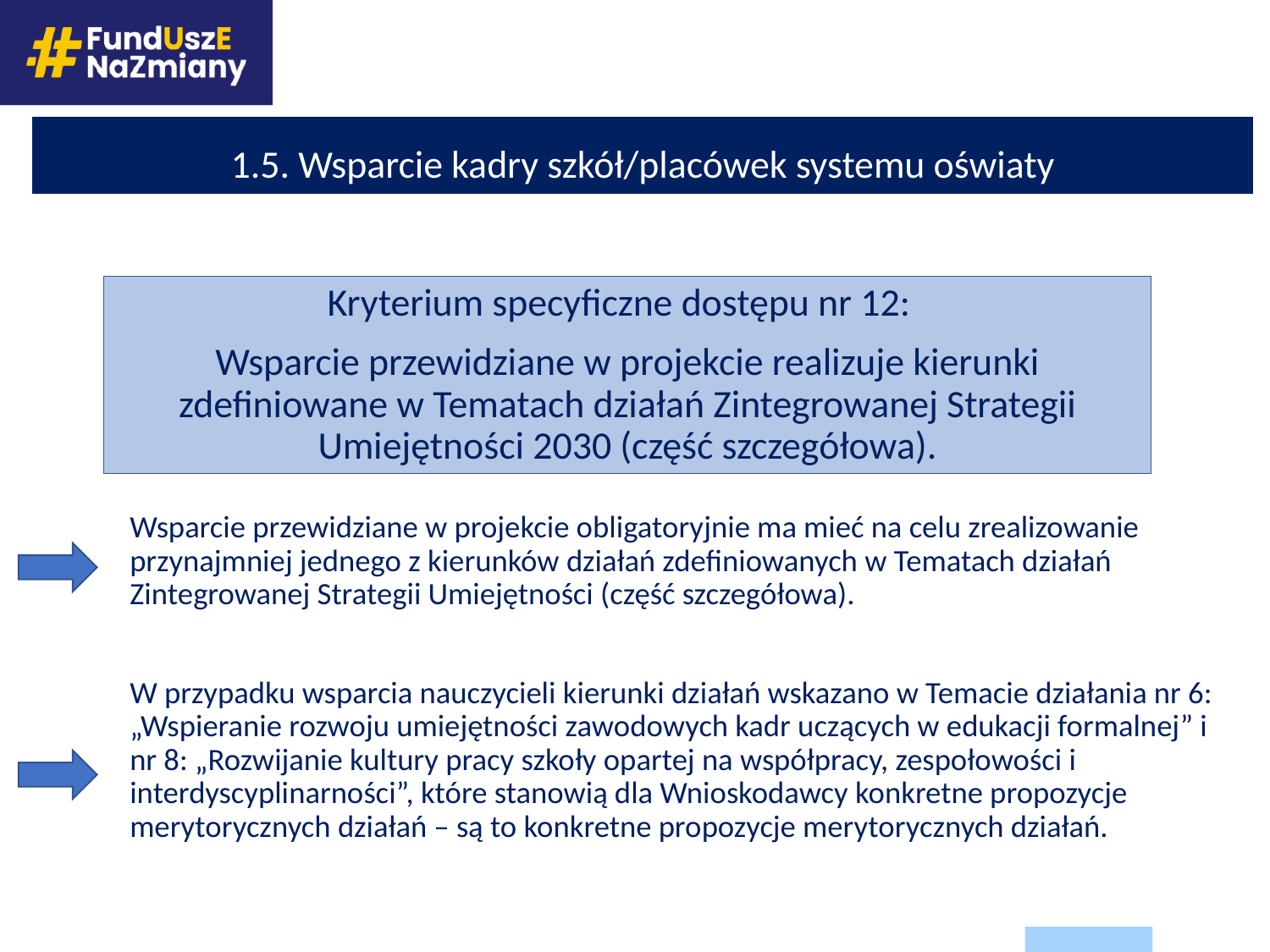

# 1.5. Wsparcie kadry szkół/placówek systemu oświaty
Kryterium specyficzne dostępu nr 12:
Wsparcie przewidziane w projekcie realizuje kierunki zdefiniowane w Tematach działań Zintegrowanej Strategii Umiejętności 2030 (część szczegółowa).
Wsparcie przewidziane w projekcie obligatoryjnie ma mieć na celu zrealizowanie przynajmniej jednego z kierunków działań zdefiniowanych w Tematach działań Zintegrowanej Strategii Umiejętności (część szczegółowa).

W przypadku wsparcia nauczycieli kierunki działań wskazano w Temacie działania nr 6: „Wspieranie rozwoju umiejętności zawodowych kadr uczących w edukacji formalnej” i nr 8: „Rozwijanie kultury pracy szkoły opartej na współpracy, zespołowości i interdyscyplinarności”, które stanowią dla Wnioskodawcy konkretne propozycje merytorycznych działań – są to konkretne propozycje merytorycznych działań.